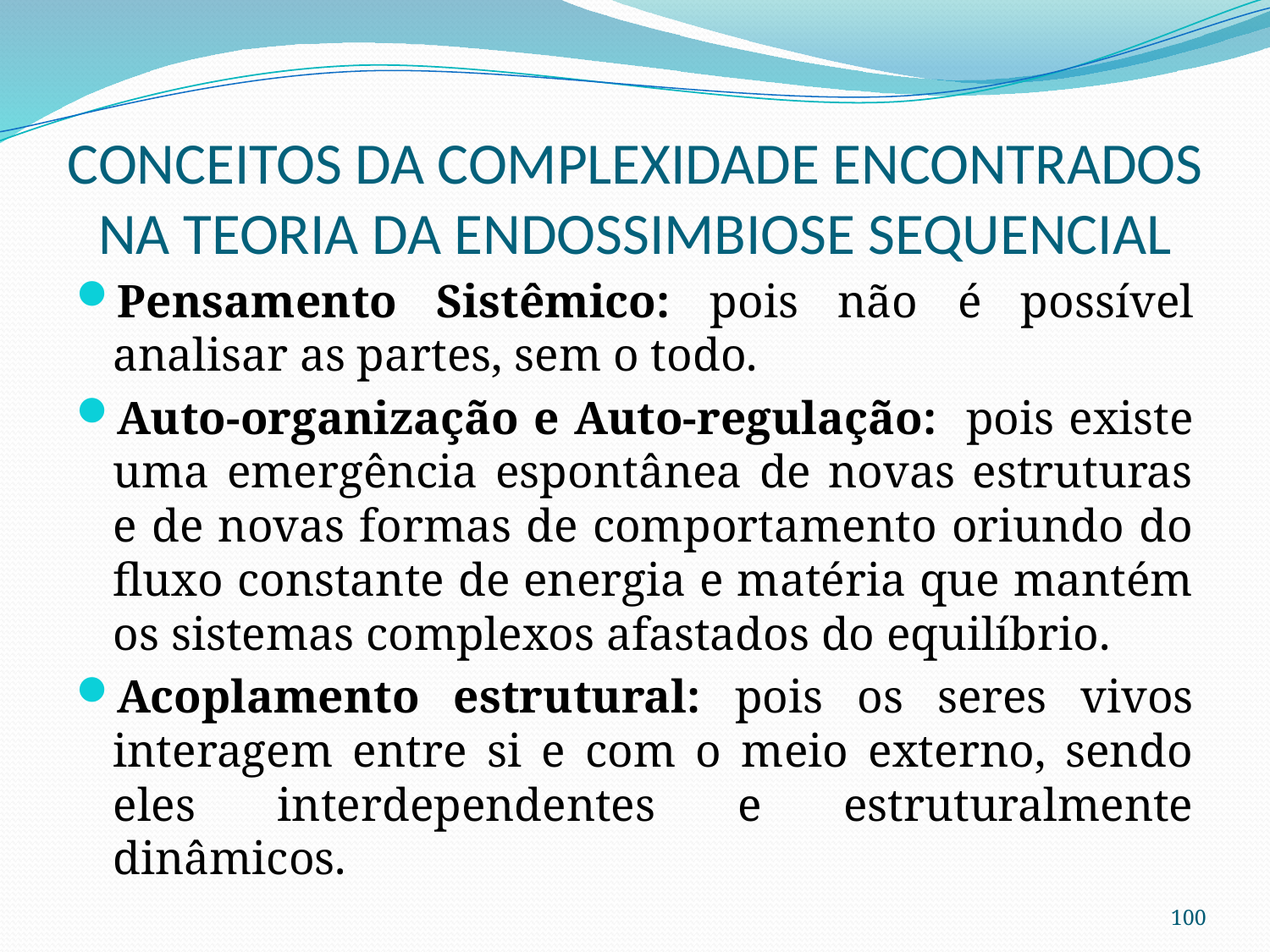

# CONCEITOS DA COMPLEXIDADE ENCONTRADOS NA TEORIA DA ENDOSSIMBIOSE SEQUENCIAL
Pensamento Sistêmico: pois não é possível analisar as partes, sem o todo.
Auto-organização e Auto-regulação:  pois existe uma emergência espontânea de novas estruturas e de novas formas de comportamento oriundo do fluxo constante de energia e matéria que mantém os sistemas complexos afastados do equilíbrio.
Acoplamento estrutural: pois os seres vivos interagem entre si e com o meio externo, sendo eles interdependentes e estruturalmente dinâmicos.
100